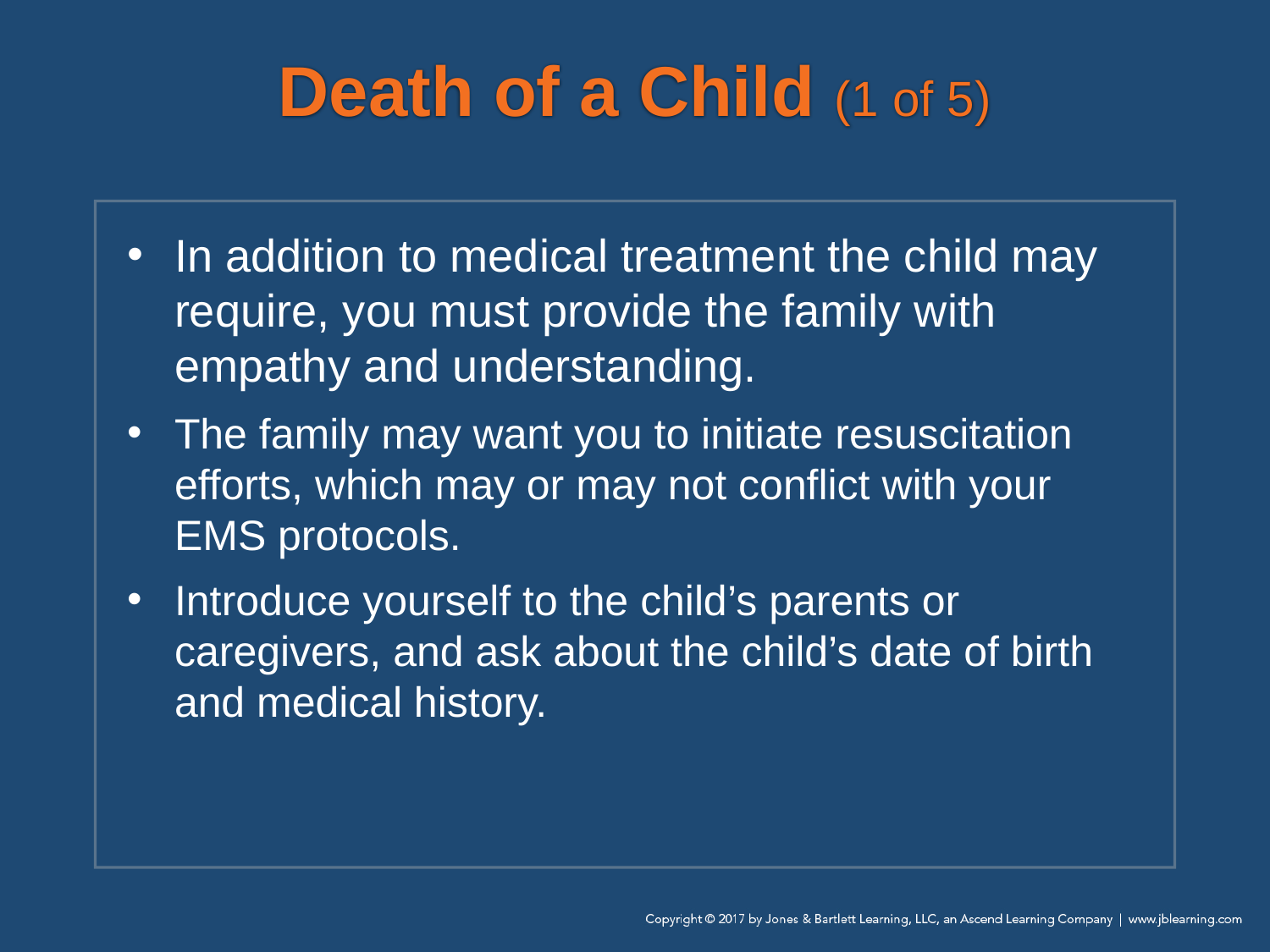

# Death of a Child (1 of 5)
In addition to medical treatment the child may require, you must provide the family with empathy and understanding.
The family may want you to initiate resuscitation efforts, which may or may not conflict with your EMS protocols.
Introduce yourself to the child’s parents or caregivers, and ask about the child’s date of birth and medical history.